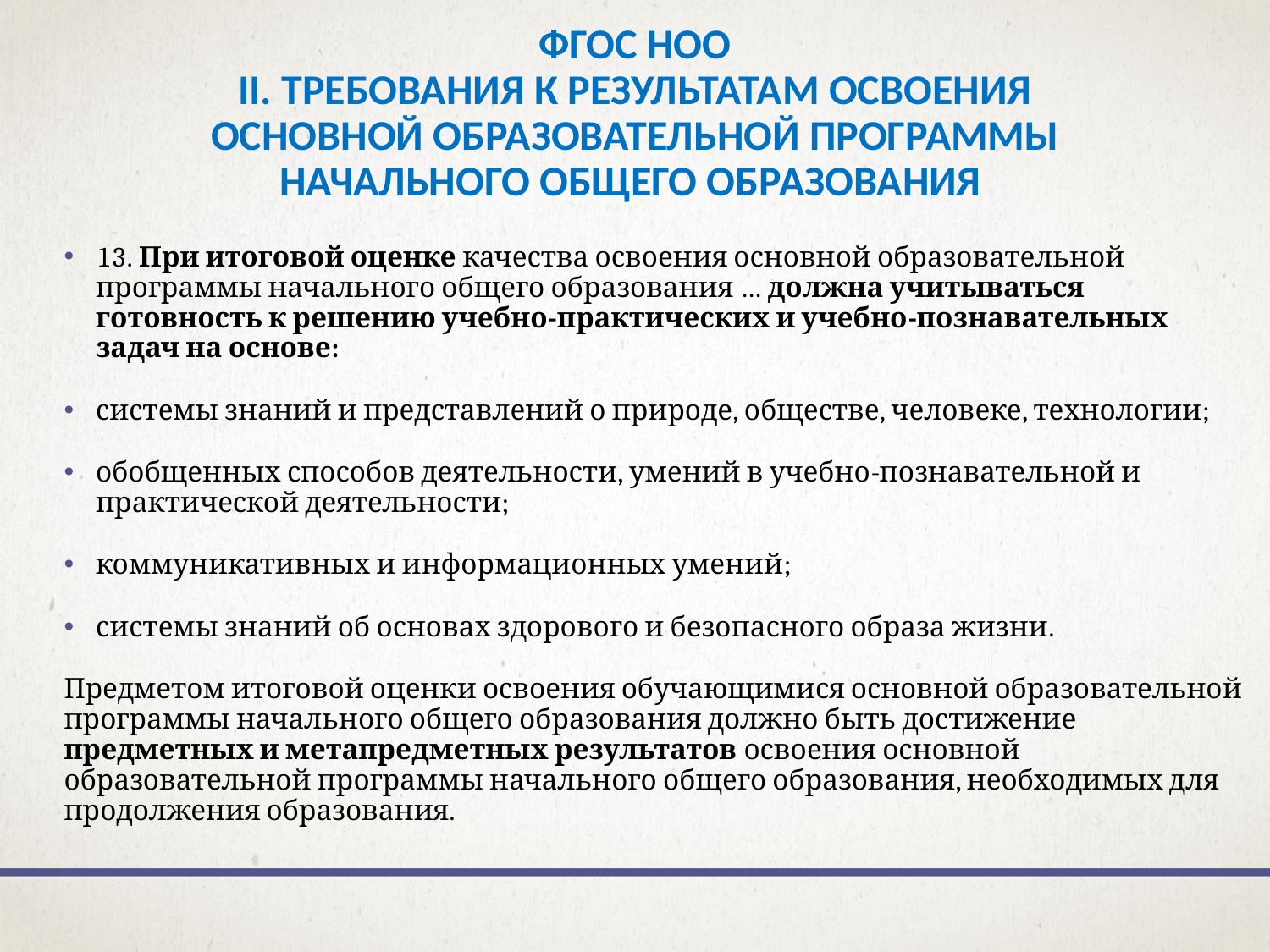

# ФГОС НОО II. Требования к результатам освоения основной образовательной программы начального общего образования
13. При итоговой оценке качества освоения основной образовательной программы начального общего образования … должна учитываться готовность к решению учебно-практических и учебно-познавательных задач на основе:
системы знаний и представлений о природе, обществе, человеке, технологии;
обобщенных способов деятельности, умений в учебно-познавательной и практической деятельности;
коммуникативных и информационных умений;
системы знаний об основах здорового и безопасного образа жизни.
Предметом итоговой оценки освоения обучающимися основной образовательной программы начального общего образования должно быть достижение предметных и метапредметных результатов освоения основной образовательной программы начального общего образования, необходимых для продолжения образования.